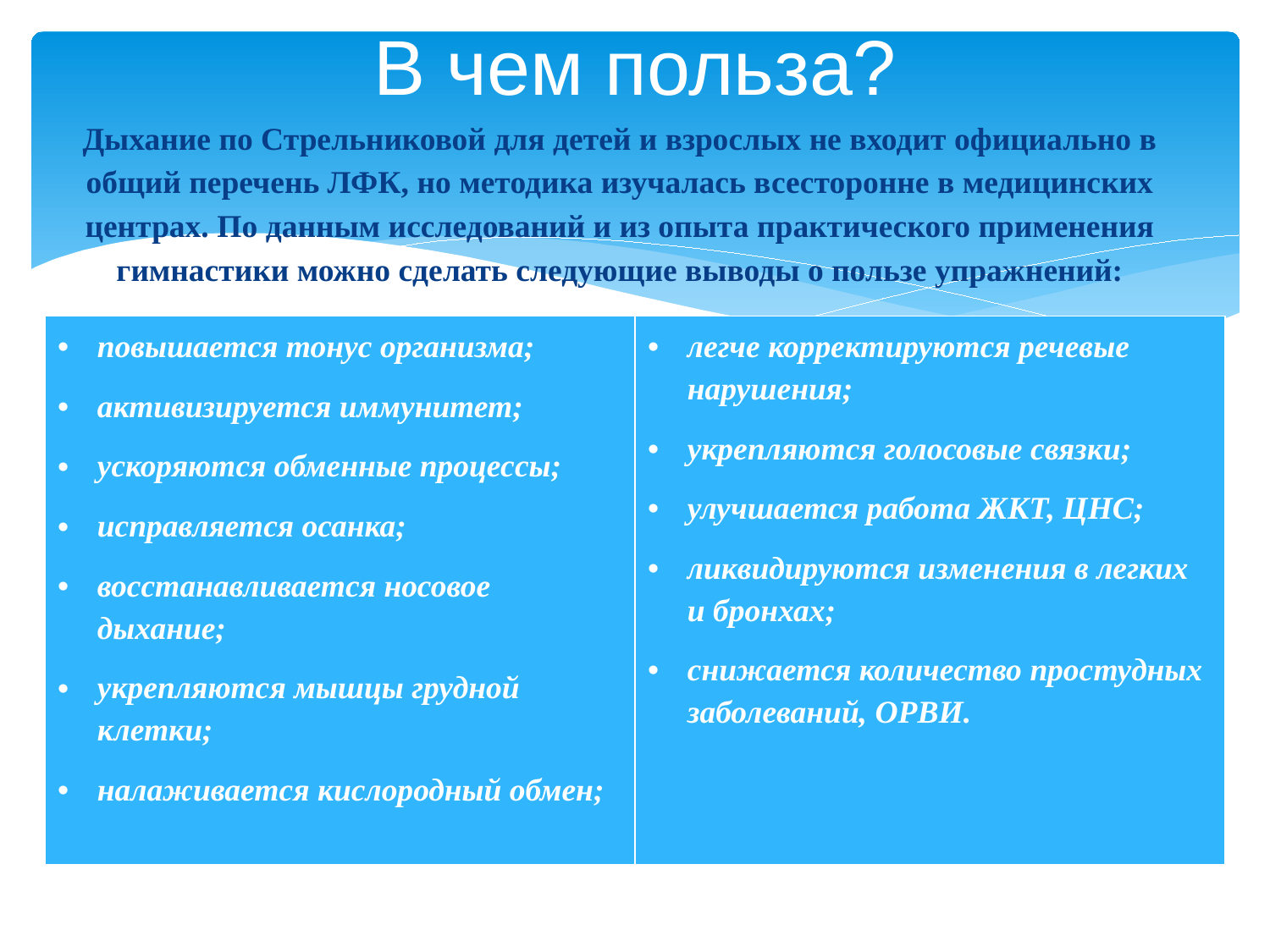

# В чем польза?
Дыхание по Стрельниковой для детей и взрослых не входит официально в общий перечень ЛФК, но методика изучалась всесторонне в медицинских центрах. По данным исследований и из опыта практического применения гимнастики можно сделать следующие выводы о пользе упражнений:

| повышается тонус организма; активизируется иммунитет; ускоряются обменные процессы; исправляется осанка; восстанавливается носовое дыхание; укрепляются мышцы грудной клетки; налаживается кислородный обмен; | легче корректируются речевые нарушения; укрепляются голосовые связки; улучшается работа ЖКТ, ЦНС; ликвидируются изменения в легких и бронхах; снижается количество простудных заболеваний, ОРВИ. |
| --- | --- |